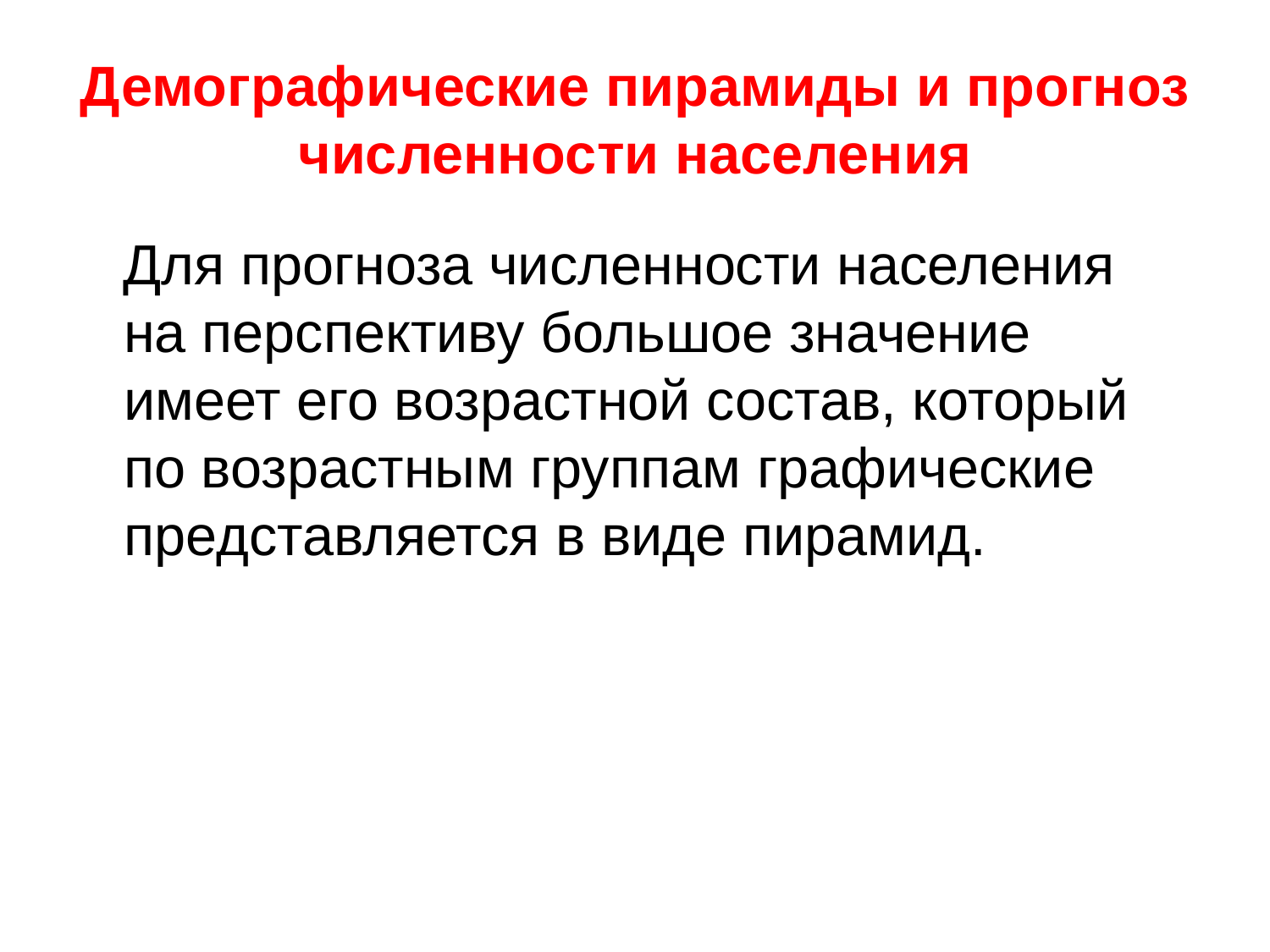

# Демографические пирамиды и прогноз численности населения
   Для прогноза численности населения на перспективу большое значение имеет его возрастной состав, который по возрастным группам графические представляется в виде пирамид.